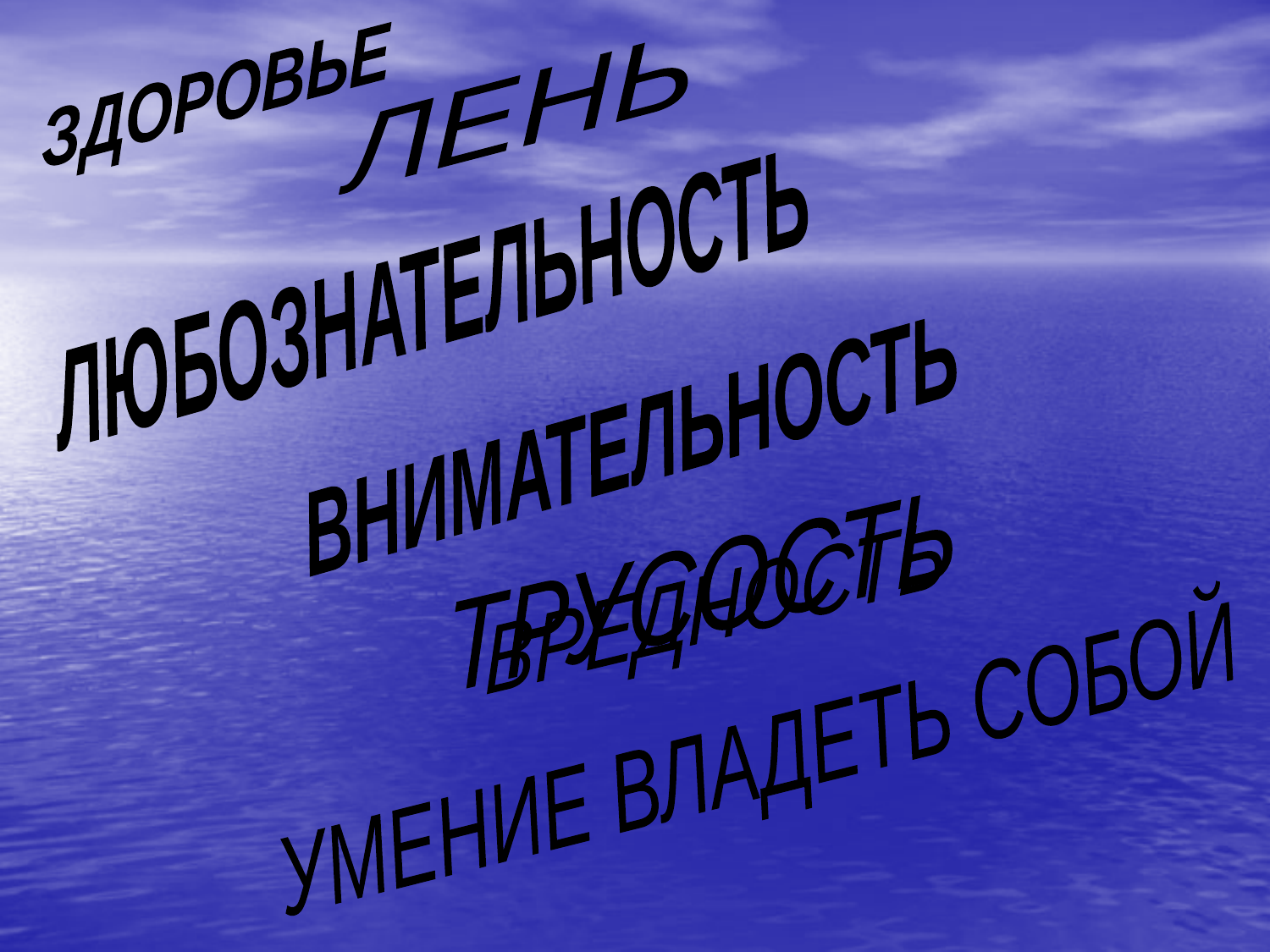

ЗДОРОВЬЕ
ЛЕНЬ
ЛЮБОЗНАТЕЛЬНОСТЬ
ВНИМАТЕЛЬНОСТЬ
ТРУСОСТЬ
ВРЕДНОСТЬ
УМЕНИЕ ВЛАДЕТЬ СОБОЙ